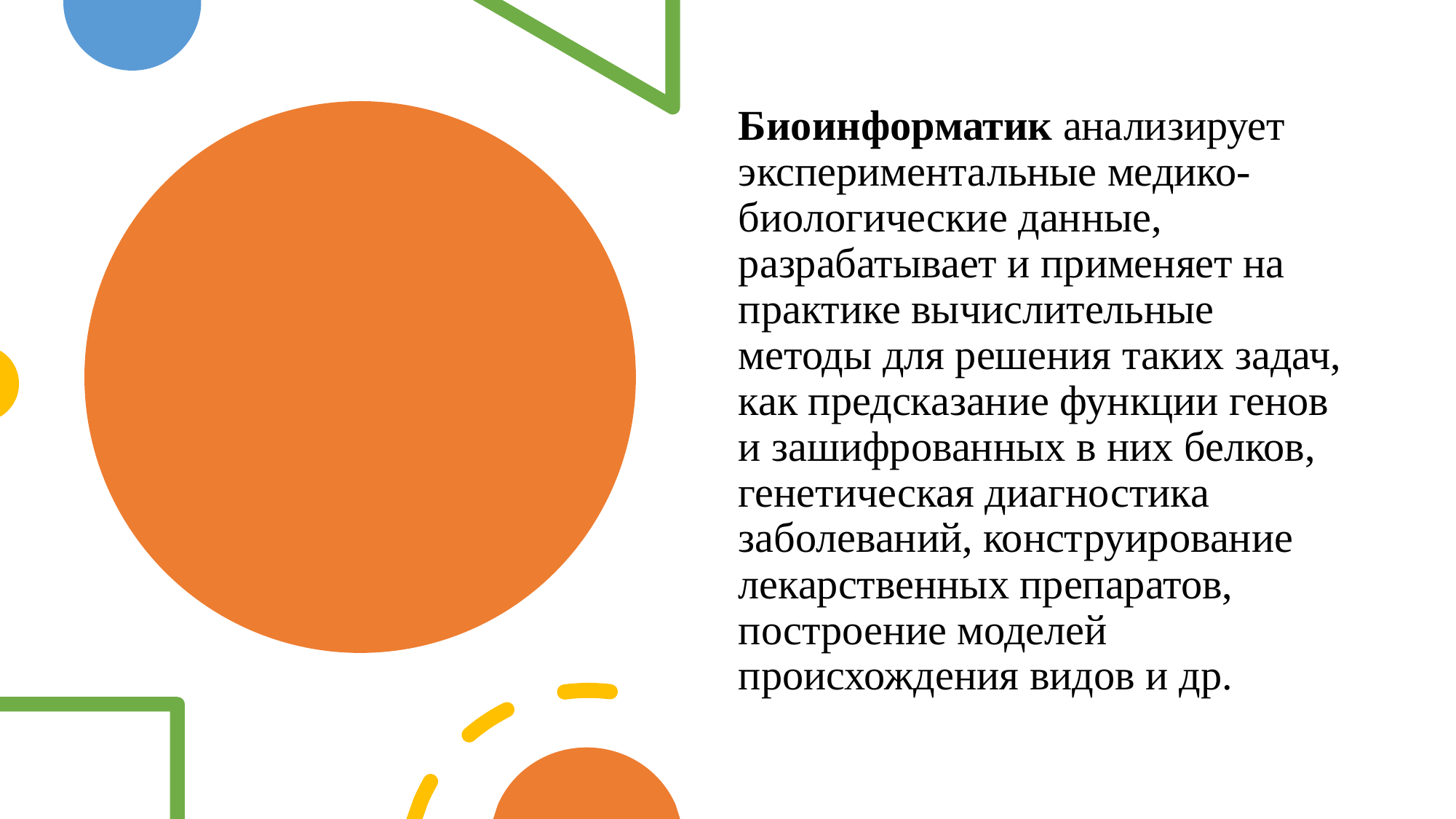

Биоинформатик анализирует экспериментальные медико-биологические данные, разрабатывает и применяет на практике вычислительные методы для решения таких задач, как предсказание функции генов и зашифрованных в них белков, генетическая диагностика заболеваний, конструирование лекарственных препаратов, построение моделей происхождения видов и др.